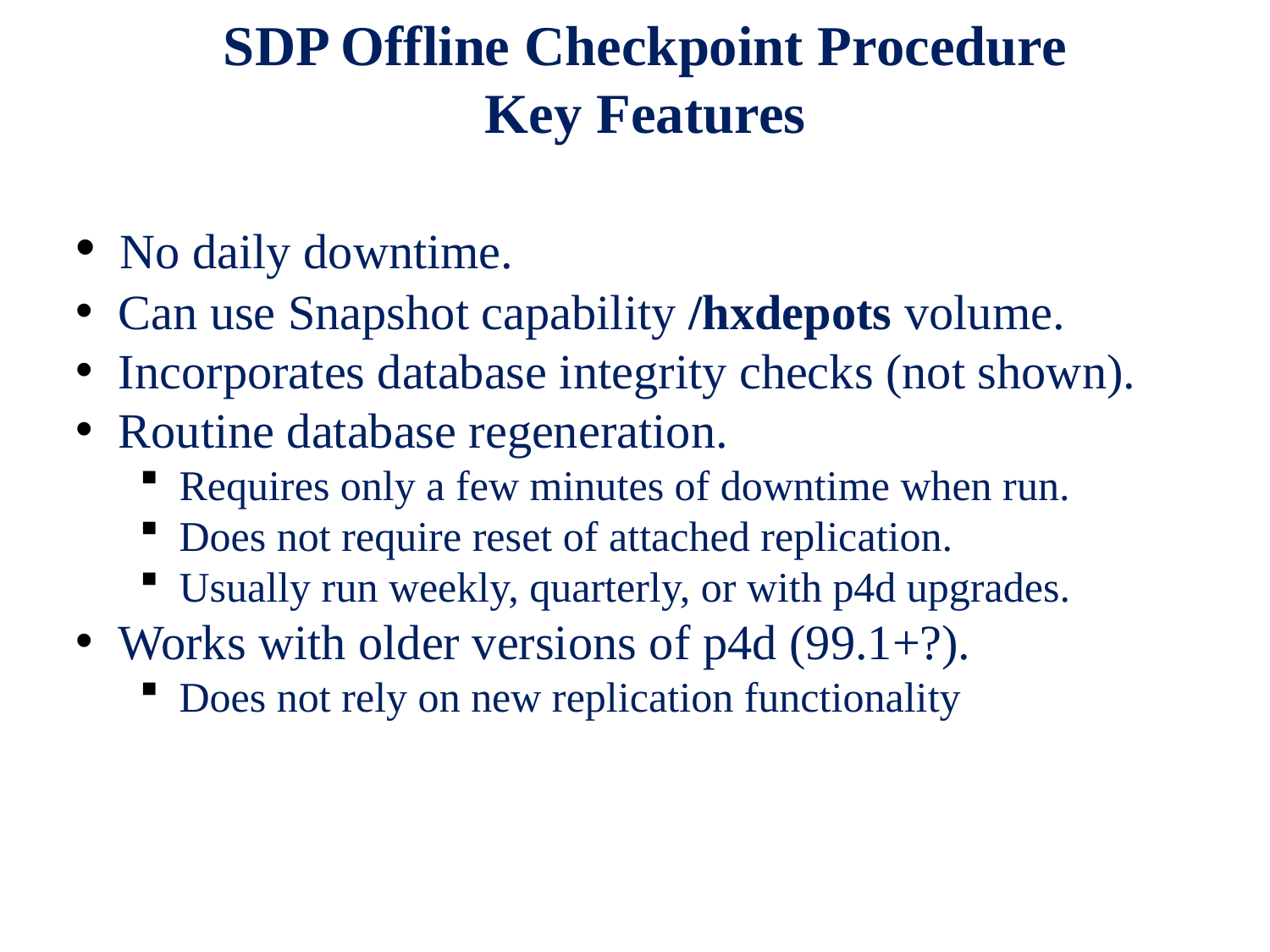

SDP Offline Checkpoint Procedure
Key Features

 No daily downtime.
 Can use Snapshot capability /hxdepots volume.
 Incorporates database integrity checks (not shown).
 Routine database regeneration.
Requires only a few minutes of downtime when run.
Does not require reset of attached replication.
Usually run weekly, quarterly, or with p4d upgrades.
 Works with older versions of p4d (99.1+?).
Does not rely on new replication functionality